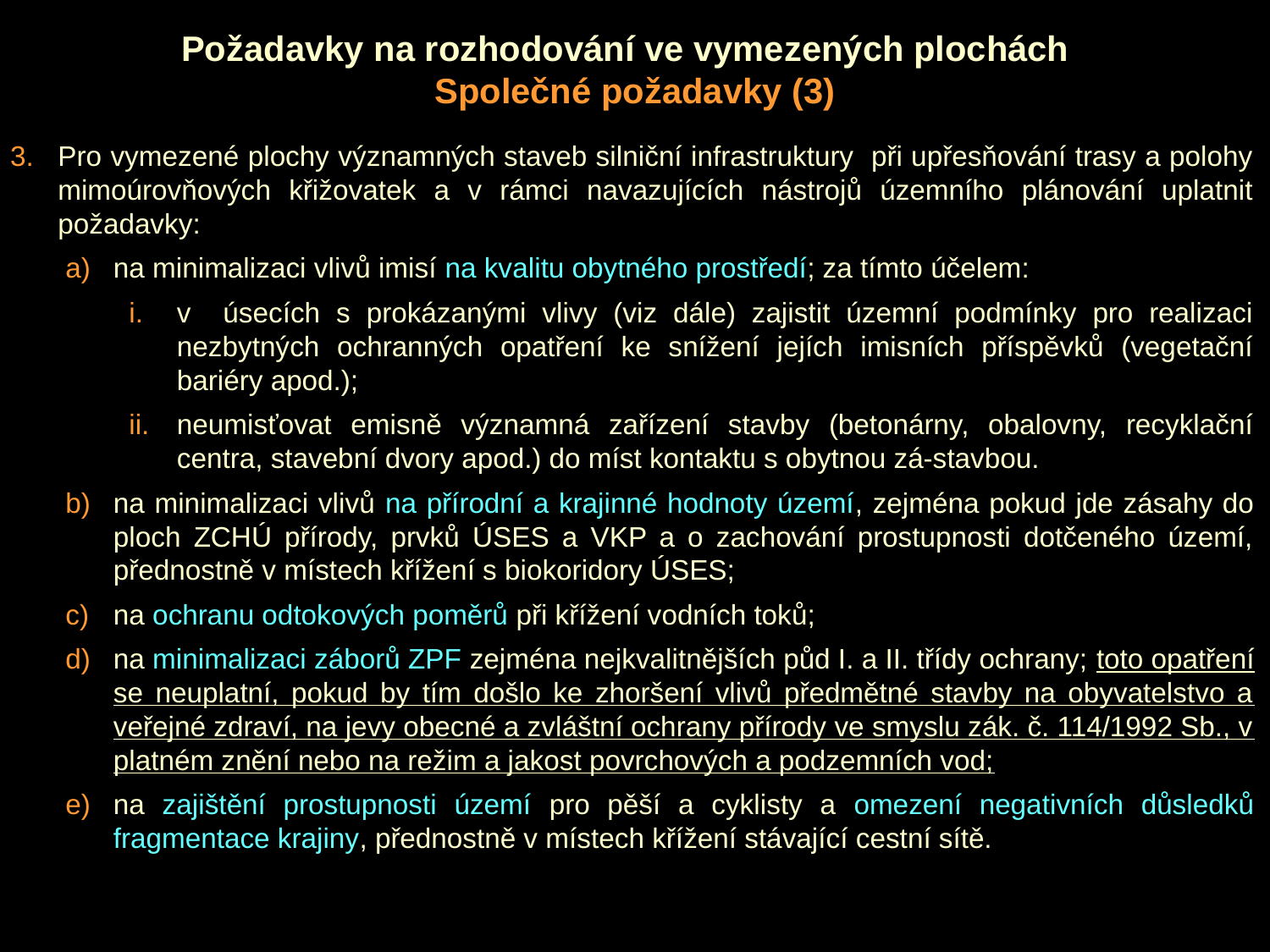

# Požadavky na rozhodování ve vymezených plochách Společné požadavky (3)
Pro vymezené plochy významných staveb silniční infrastruktury  při upřesňování trasy a polohy mimoúrovňových křižovatek a v rámci navazujících nástrojů územního plánování uplatnit požadavky:
na minimalizaci vlivů imisí na kvalitu obytného prostředí; za tímto účelem:
v  úsecích s prokázanými vlivy (viz dále) zajistit územní podmínky pro realizaci nezbytných ochranných opatření ke snížení jejích imisních příspěvků (vegetační bariéry apod.);
neumisťovat emisně významná zařízení stavby (betonárny, obalovny, recyklační centra, stavební dvory apod.) do míst kontaktu s obytnou zá-stavbou.
na minimalizaci vlivů na přírodní a krajinné hodnoty území, zejména pokud jde zásahy do ploch ZCHÚ přírody, prvků ÚSES a VKP a o zachování prostupnosti dotčeného území, přednostně v místech křížení s biokoridory ÚSES;
na ochranu odtokových poměrů při křížení vodních toků;
na minimalizaci záborů ZPF zejména nejkvalitnějších půd I. a II. třídy ochrany; toto opatření se neuplatní, pokud by tím došlo ke zhoršení vlivů předmětné stavby na obyvatelstvo a veřejné zdraví, na jevy obecné a zvláštní ochrany přírody ve smyslu zák. č. 114/1992 Sb., v platném znění nebo na režim a jakost povrchových a podzemních vod;
na zajištění prostupnosti území pro pěší a cyklisty a omezení negativních důsledků fragmentace krajiny, přednostně v místech křížení stávající cestní sítě.